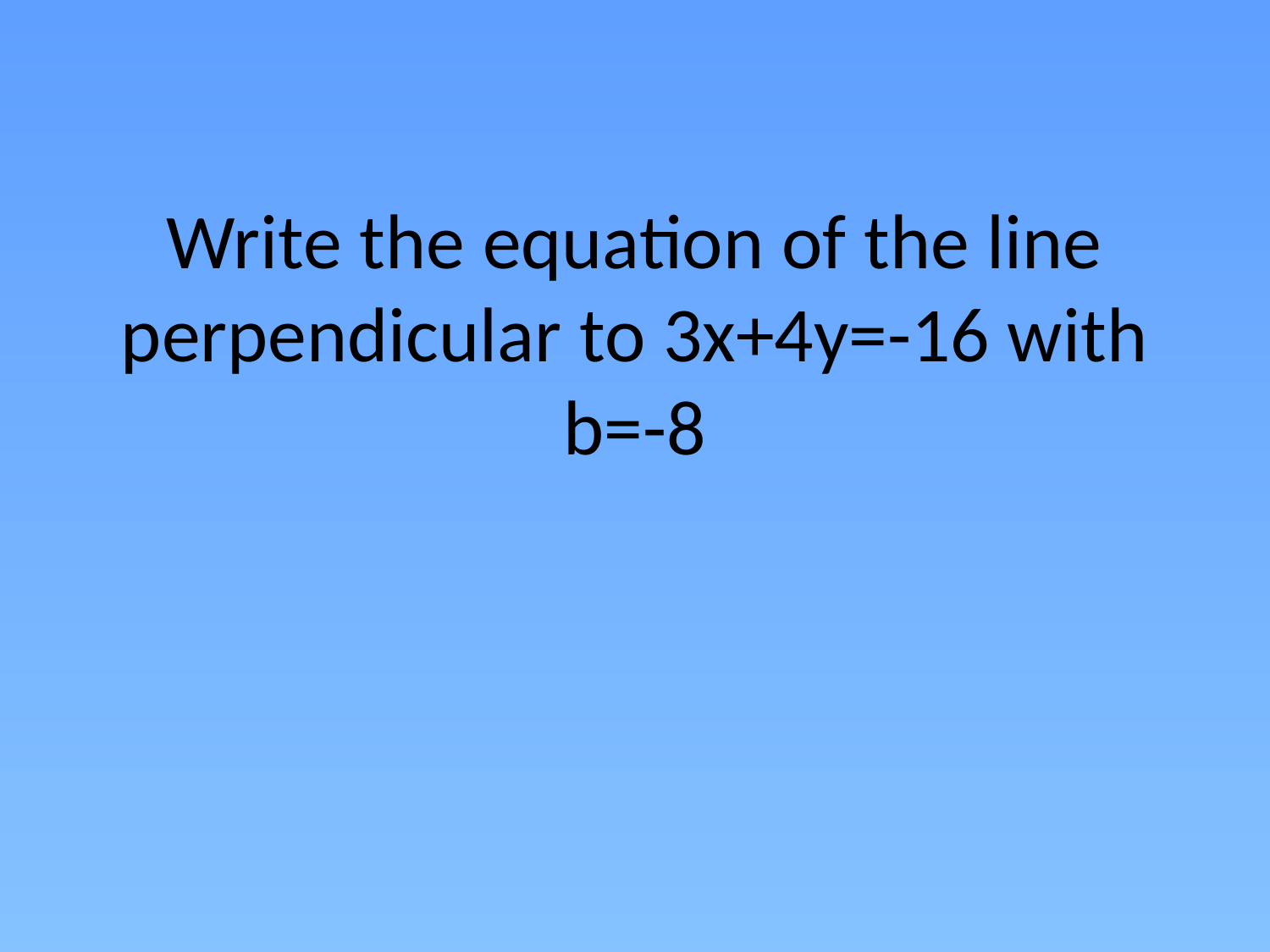

# Write the equation of the line perpendicular to 3x+4y=-16 with b=-8